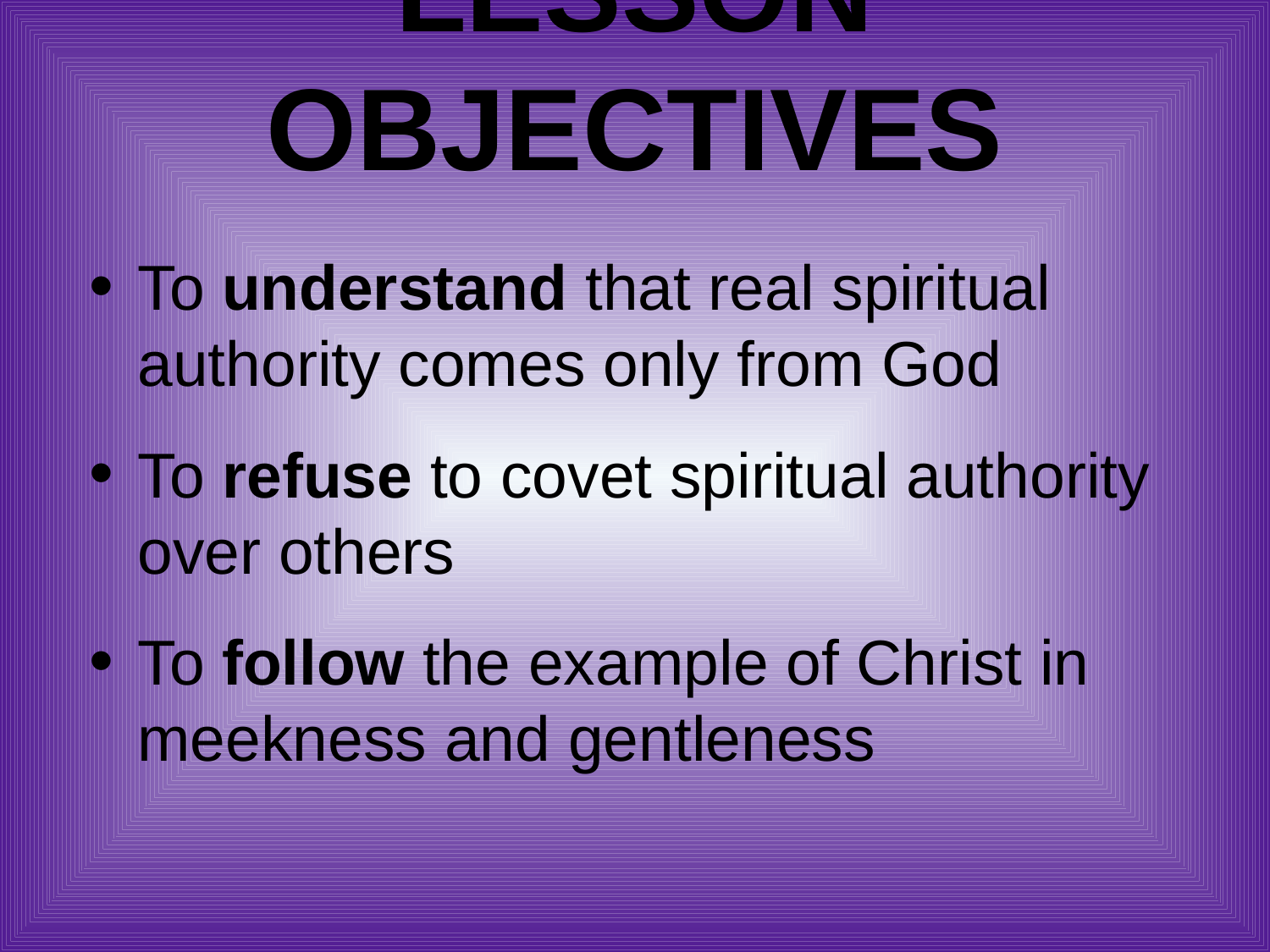

# Lesson Objectives
To understand that real spiritual authority comes only from God
To refuse to covet spiritual authority over others
To follow the example of Christ in meekness and gentleness